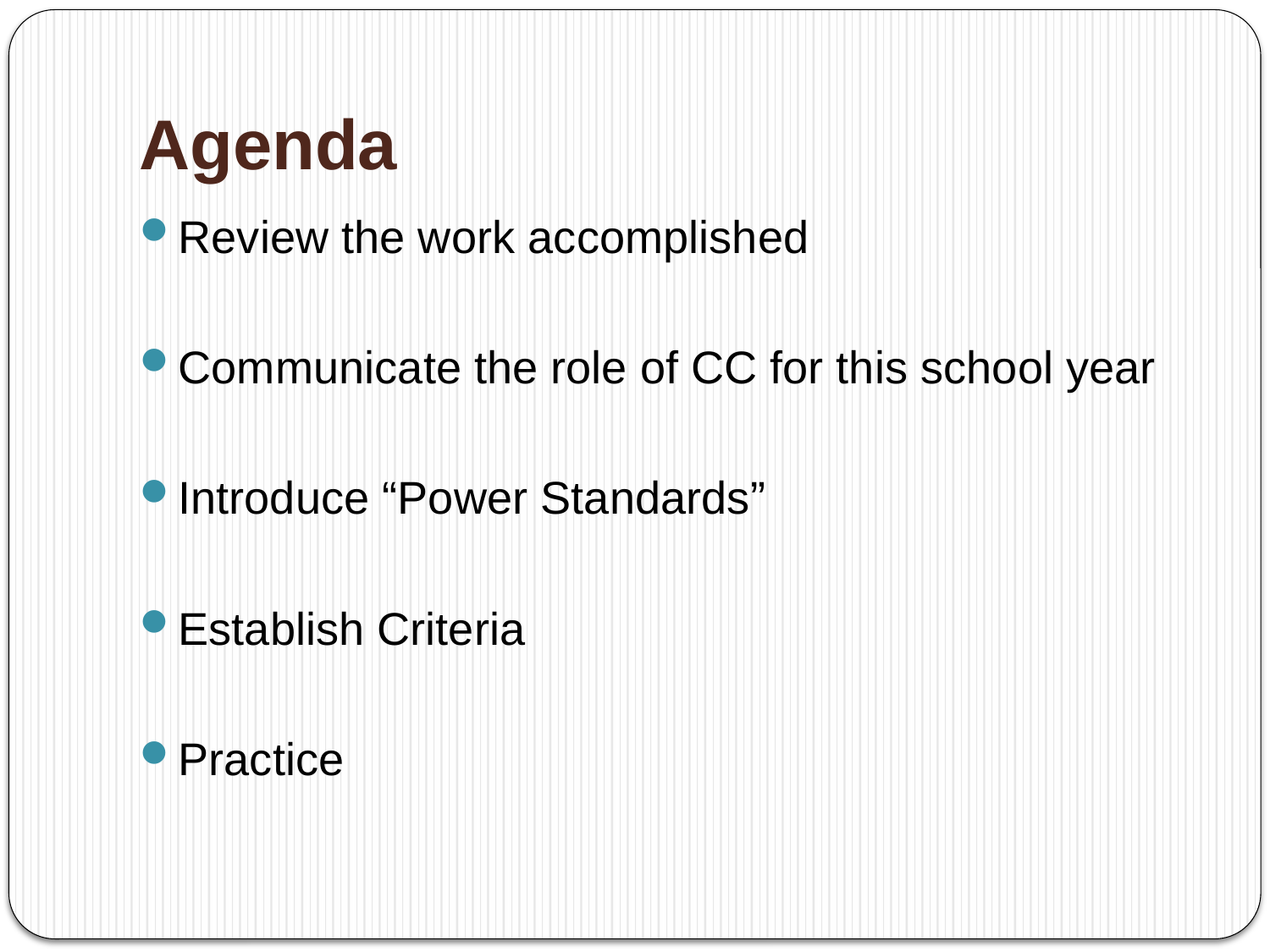

# Agenda
Review the work accomplished

Communicate the role of CC for this school year

Introduce “Power Standards”

Establish Criteria

Practice